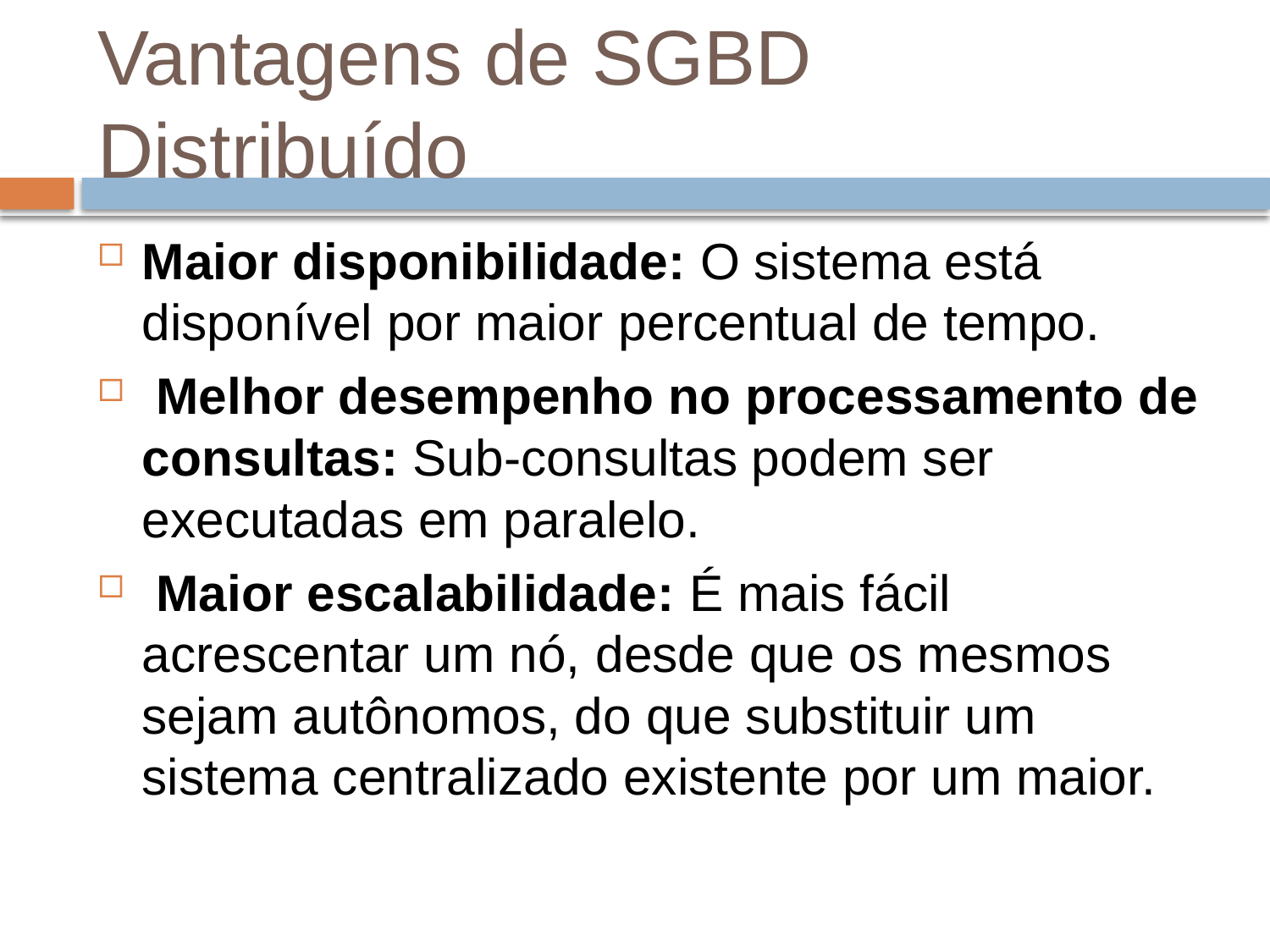

# Vantagens de SGBD Distribuído
Maior disponibilidade: O sistema está disponível por maior percentual de tempo.
 Melhor desempenho no processamento de consultas: Sub-consultas podem ser executadas em paralelo.
 Maior escalabilidade: É mais fácil acrescentar um nó, desde que os mesmos sejam autônomos, do que substituir um sistema centralizado existente por um maior.